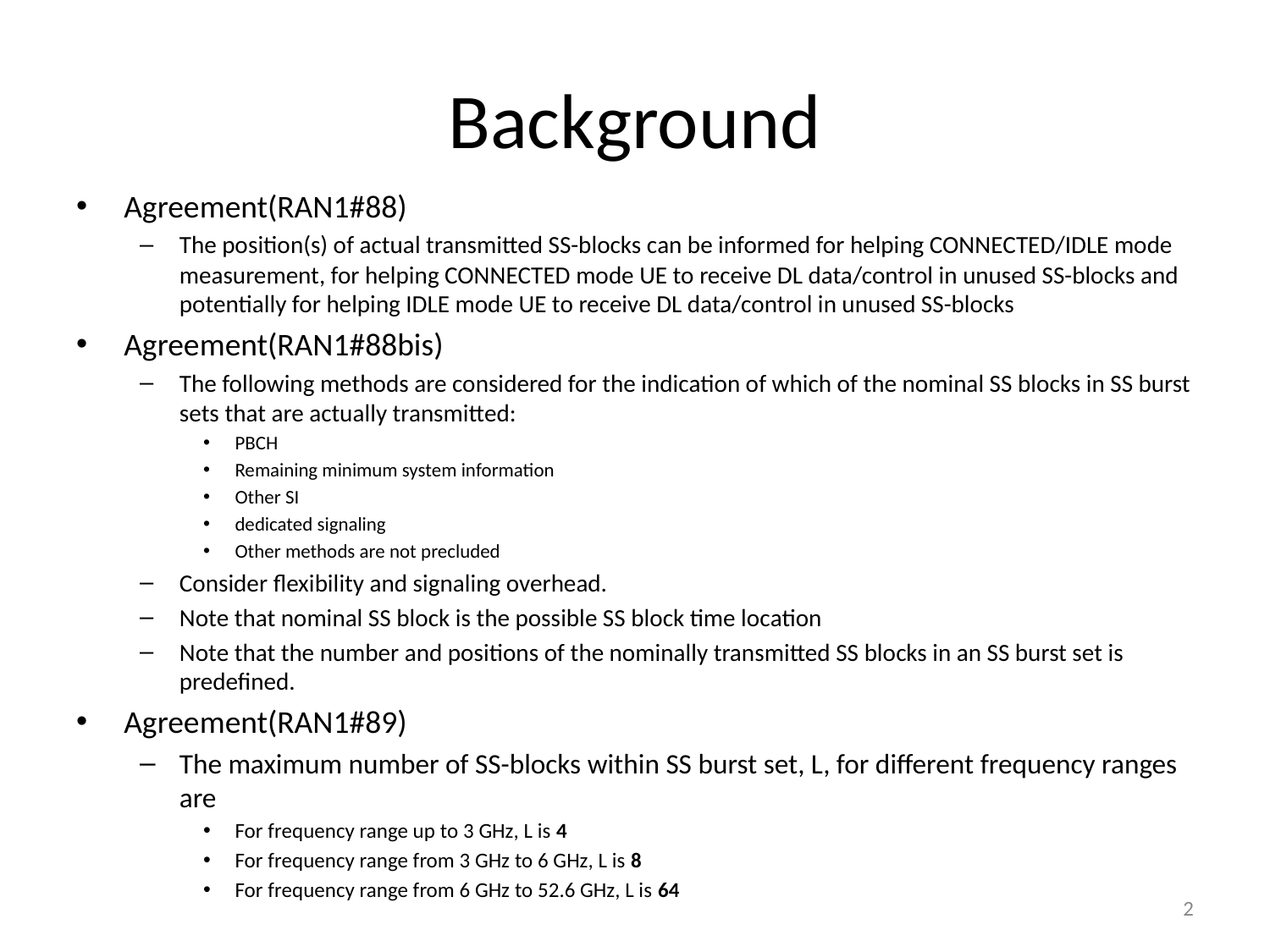

# Background
Agreement(RAN1#88)
The position(s) of actual transmitted SS-blocks can be informed for helping CONNECTED/IDLE mode measurement, for helping CONNECTED mode UE to receive DL data/control in unused SS-blocks and potentially for helping IDLE mode UE to receive DL data/control in unused SS-blocks
Agreement(RAN1#88bis)
The following methods are considered for the indication of which of the nominal SS blocks in SS burst sets that are actually transmitted:
PBCH
Remaining minimum system information
Other SI
dedicated signaling
Other methods are not precluded
Consider flexibility and signaling overhead.
Note that nominal SS block is the possible SS block time location
Note that the number and positions of the nominally transmitted SS blocks in an SS burst set is predefined.
Agreement(RAN1#89)
The maximum number of SS-blocks within SS burst set, L, for different frequency ranges are
For frequency range up to 3 GHz, L is 4
For frequency range from 3 GHz to 6 GHz, L is 8
For frequency range from 6 GHz to 52.6 GHz, L is 64

2